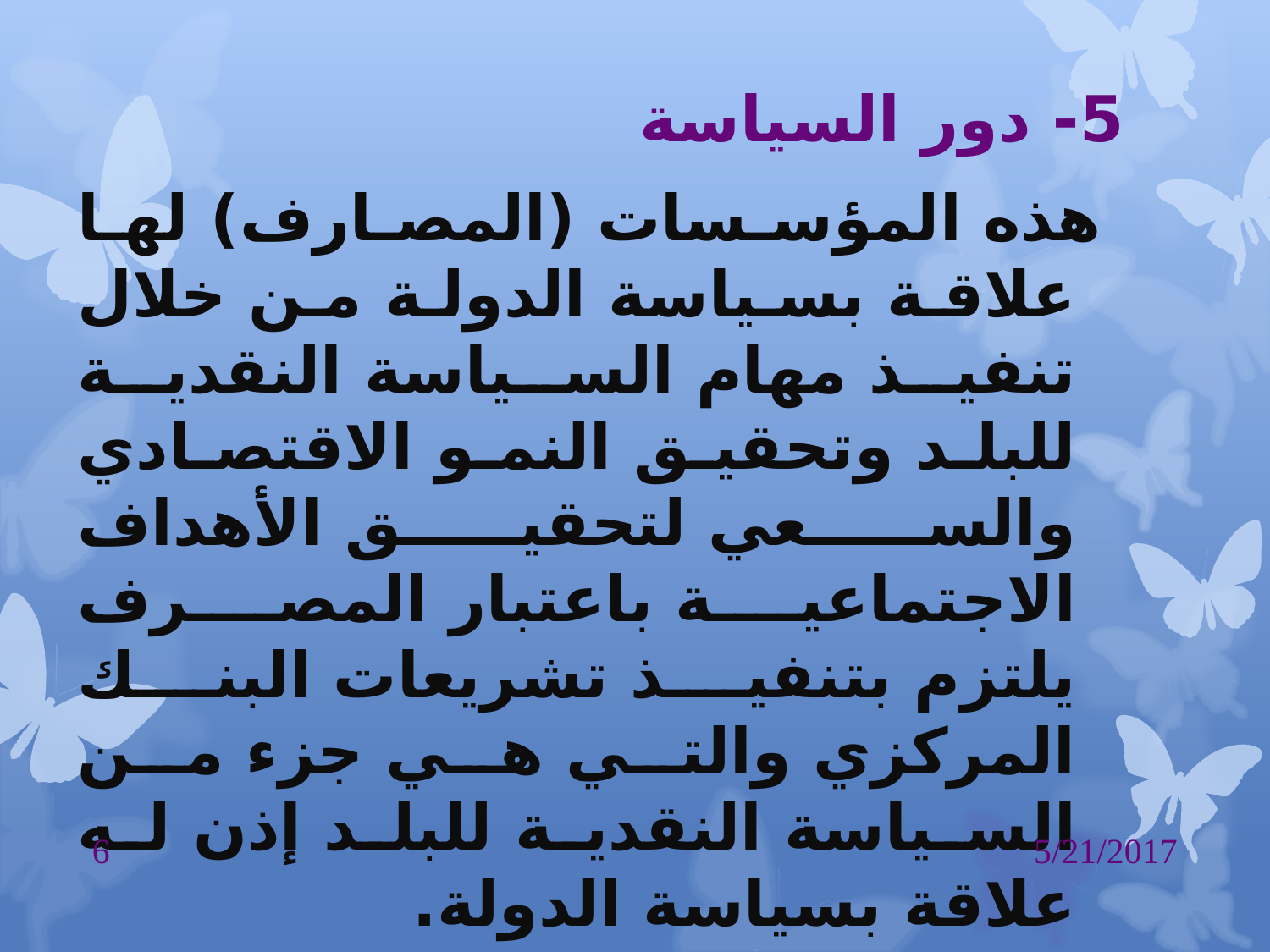

5- دور السياسة
 هذه المؤسسات (المصارف) لها علاقة بسياسة الدولة من خلال تنفيذ مهام السياسة النقدية للبلد وتحقيق النمو الاقتصادي والسعي لتحقيق الأهداف الاجتماعية باعتبار المصرف يلتزم بتنفيذ تشريعات البنك المركزي والتي هي جزء من السياسة النقدية للبلد إذن له علاقة بسياسة الدولة.
6
5/21/2017